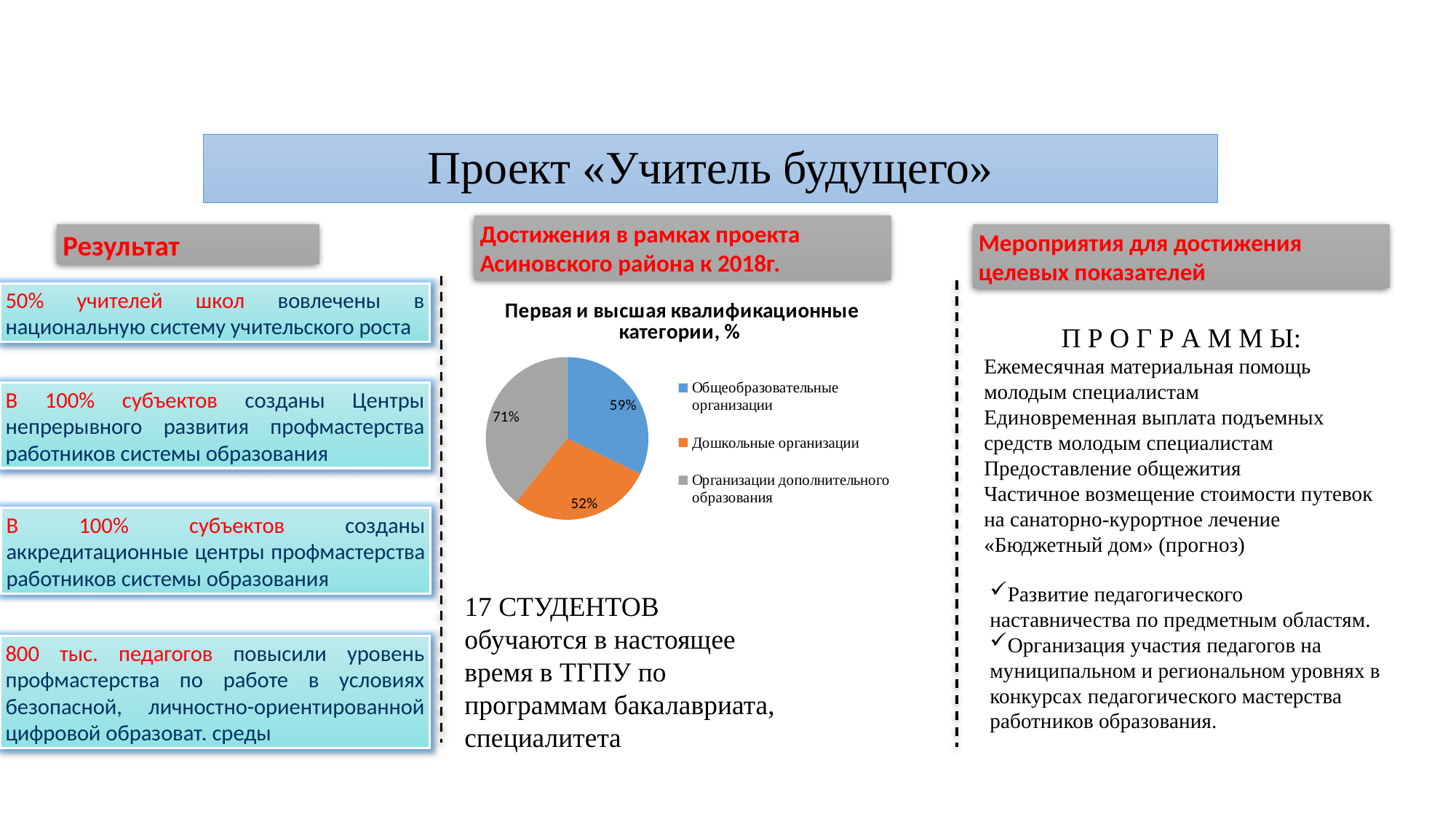

# Проект «Учитель будущего»
Достижения в рамках проекта Асиновского района к 2018г.
Результат
Мероприятия для достижения целевых показателей
50% учителей школ вовлечены в национальную систему учительского роста

### Chart: Первая и высшая квалификационные категории, %

| Category | Первая и высшая квалификационные категории, %  |
|---|---|
| Общеобразовательные организации  | 0.586 |
| Дошкольные организации  | 0.52 |
| Организации дополнительного образования | 0.7140000000000006 |
П Р О Г Р А М М Ы:
Ежемесячная материальная помощь молодым специалистам
Единовременная выплата подъемных средств молодым специалистам
Предоставление общежития
Частичное возмещение стоимости путевок на санаторно-курортное лечение
«Бюджетный дом» (прогноз)
В 100% субъектов созданы Центры непрерывного развития профмастерства работников системы образования
В 100% субъектов созданы аккредитационные центры профмастерства работников системы образования
Развитие педагогического наставничества по предметным областям.
Организация участия педагогов на муниципальном и региональном уровнях в конкурсах педагогического мастерства работников образования.
17 СТУДЕНТОВ
обучаются в настоящее время в ТГПУ по программам бакалавриата, специалитета
800 тыс. педагогов повысили уровень профмастерства по работе в условиях безопасной, личностно-ориентированной цифровой образоват. среды